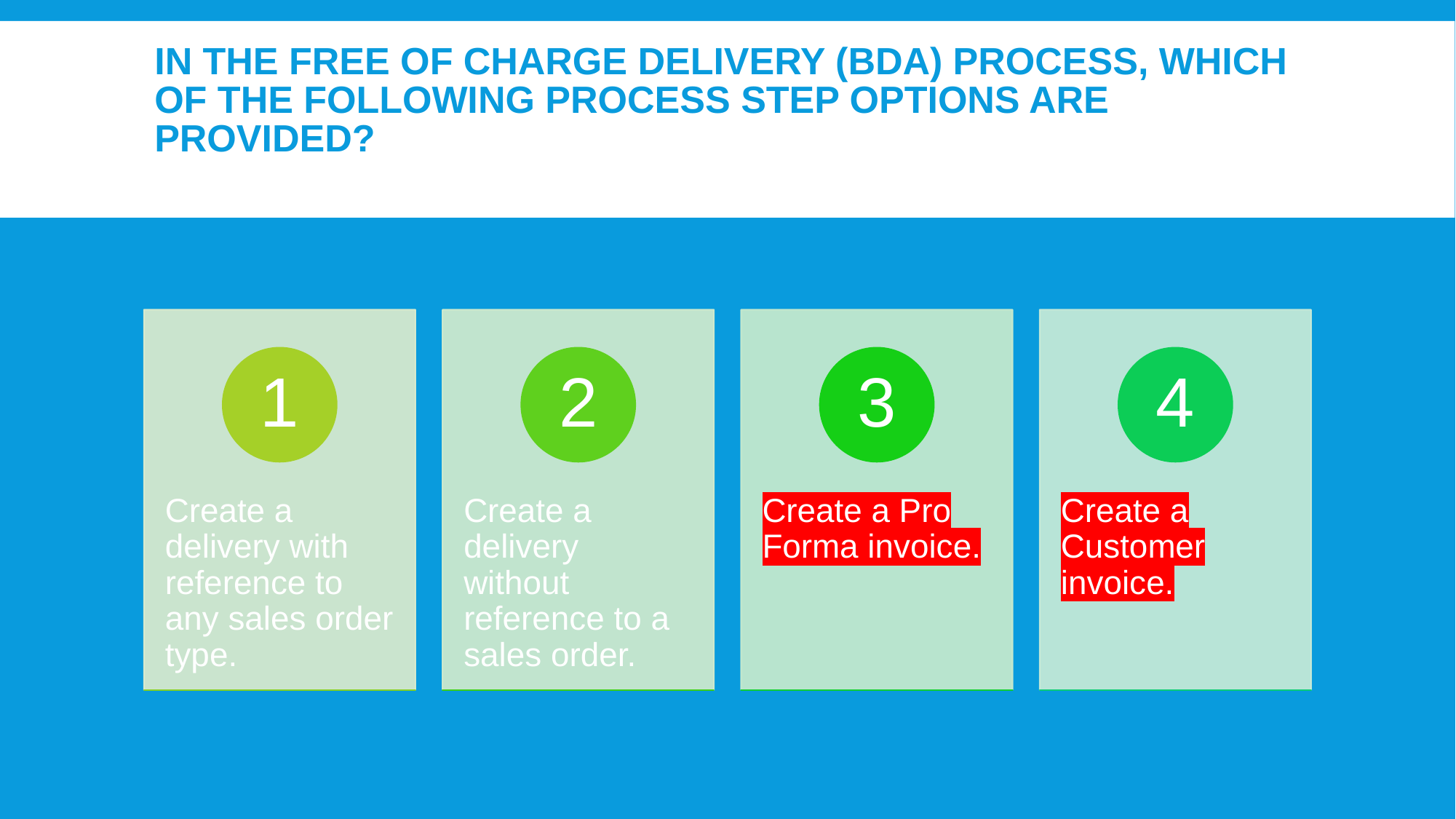

# In the Free of Charge Delivery (BDA) process, which of the following process step options are provided?
Create a delivery with reference to any sales order type.
1
Create a delivery without reference to a sales order.
2
Create a Pro Forma invoice.
3
Create a Customer invoice.
4